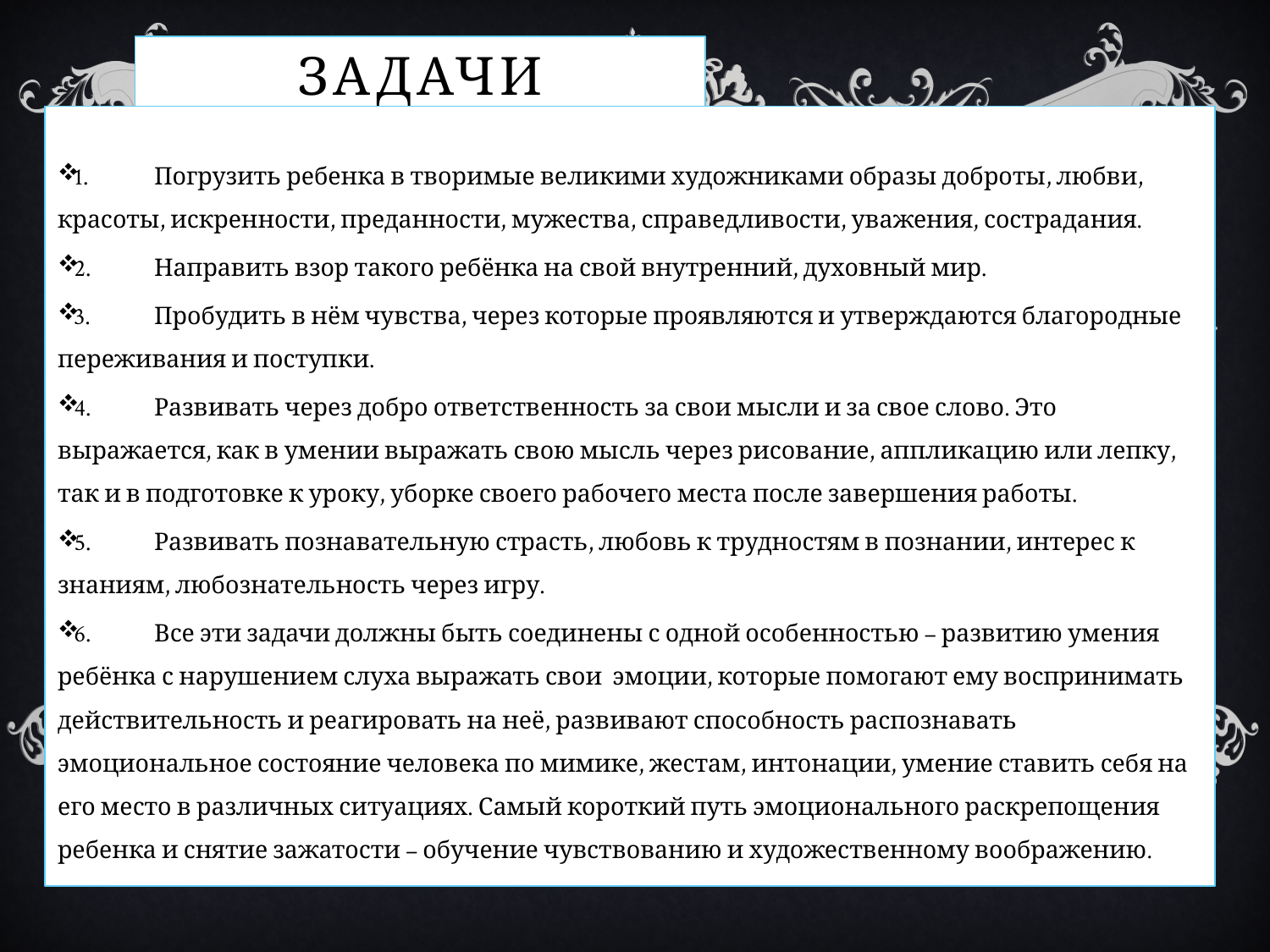

# Задачи

1.	Погрузить ребенка в творимые великими художниками образы доброты, любви, красоты, искренности, преданности, мужества, справедливости, уважения, сострадания.
2.	Направить взор такого ребёнка на свой внутренний, духовный мир.
3.	Пробудить в нём чувства, через которые проявляются и утверждаются благородные переживания и поступки.
4.	Развивать через добро ответственность за свои мысли и за свое слово. Это выражается, как в умении выражать свою мысль через рисование, аппликацию или лепку, так и в подготовке к уроку, уборке своего рабочего места после завершения работы.
5.	Развивать познавательную страсть, любовь к трудностям в познании, интерес к знаниям, любознательность через игру.
6.	Все эти задачи должны быть соединены с одной особенностью – развитию умения ребёнка с нарушением слуха выражать свои  эмоции, которые помогают ему воспринимать действительность и реагировать на неё, развивают способность распознавать эмоциональное состояние человека по мимике, жестам, интонации, умение ставить себя на его место в различных ситуациях. Самый короткий путь эмоционального раскрепощения ребенка и снятие зажатости – обучение чувствованию и художественному воображению.